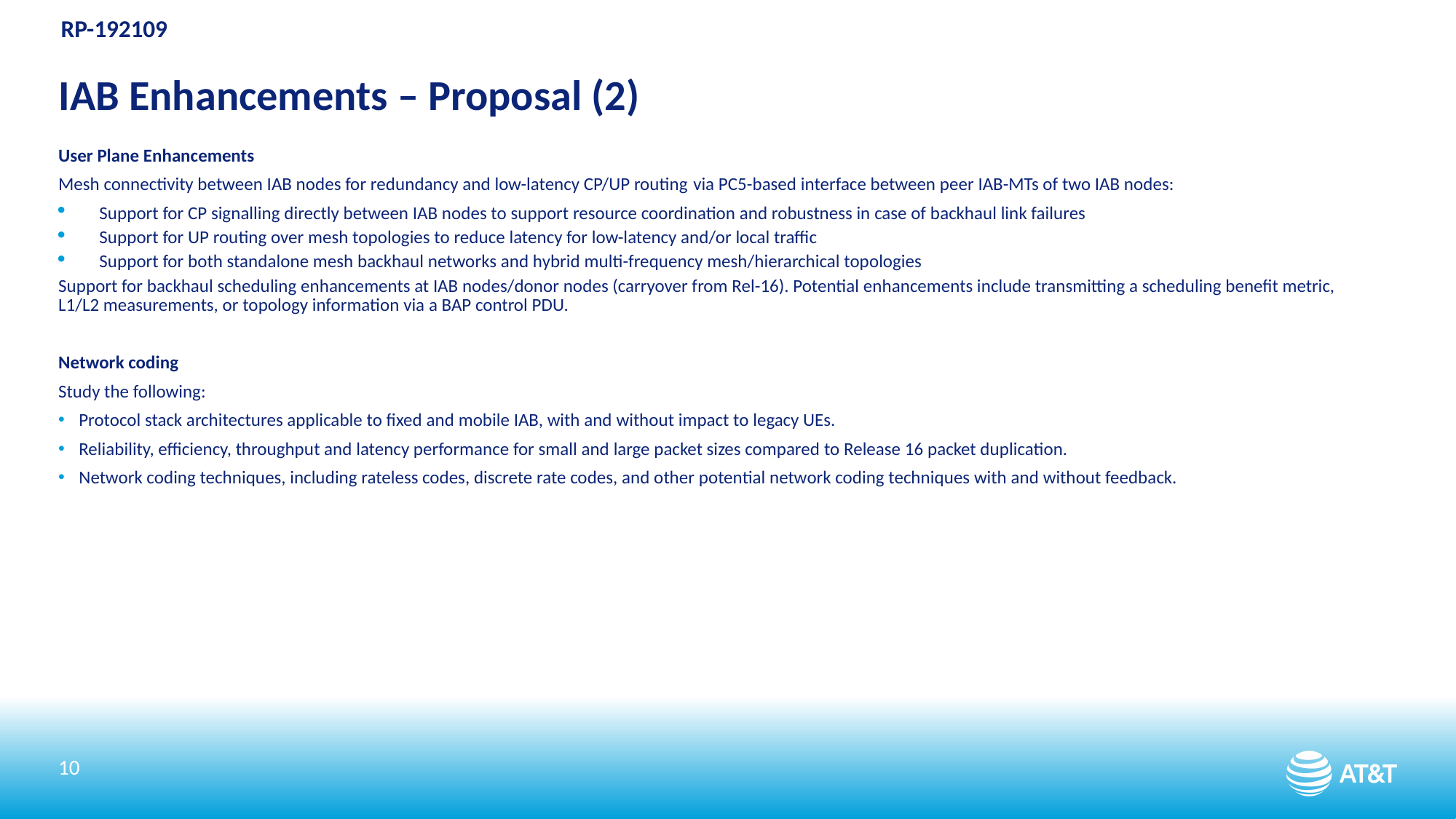

# IAB Enhancements – Proposal (2)
User Plane Enhancements
Mesh connectivity between IAB nodes for redundancy and low-latency CP/UP routing via PC5-based interface between peer IAB-MTs of two IAB nodes:
Support for CP signalling directly between IAB nodes to support resource coordination and robustness in case of backhaul link failures
Support for UP routing over mesh topologies to reduce latency for low-latency and/or local traffic
Support for both standalone mesh backhaul networks and hybrid multi-frequency mesh/hierarchical topologies
Support for backhaul scheduling enhancements at IAB nodes/donor nodes (carryover from Rel-16). Potential enhancements include transmitting a scheduling benefit metric, L1/L2 measurements, or topology information via a BAP control PDU.

Network coding
Study the following:
Protocol stack architectures applicable to fixed and mobile IAB, with and without impact to legacy UEs.
Reliability, efficiency, throughput and latency performance for small and large packet sizes compared to Release 16 packet duplication.
Network coding techniques, including rateless codes, discrete rate codes, and other potential network coding techniques with and without feedback.

10